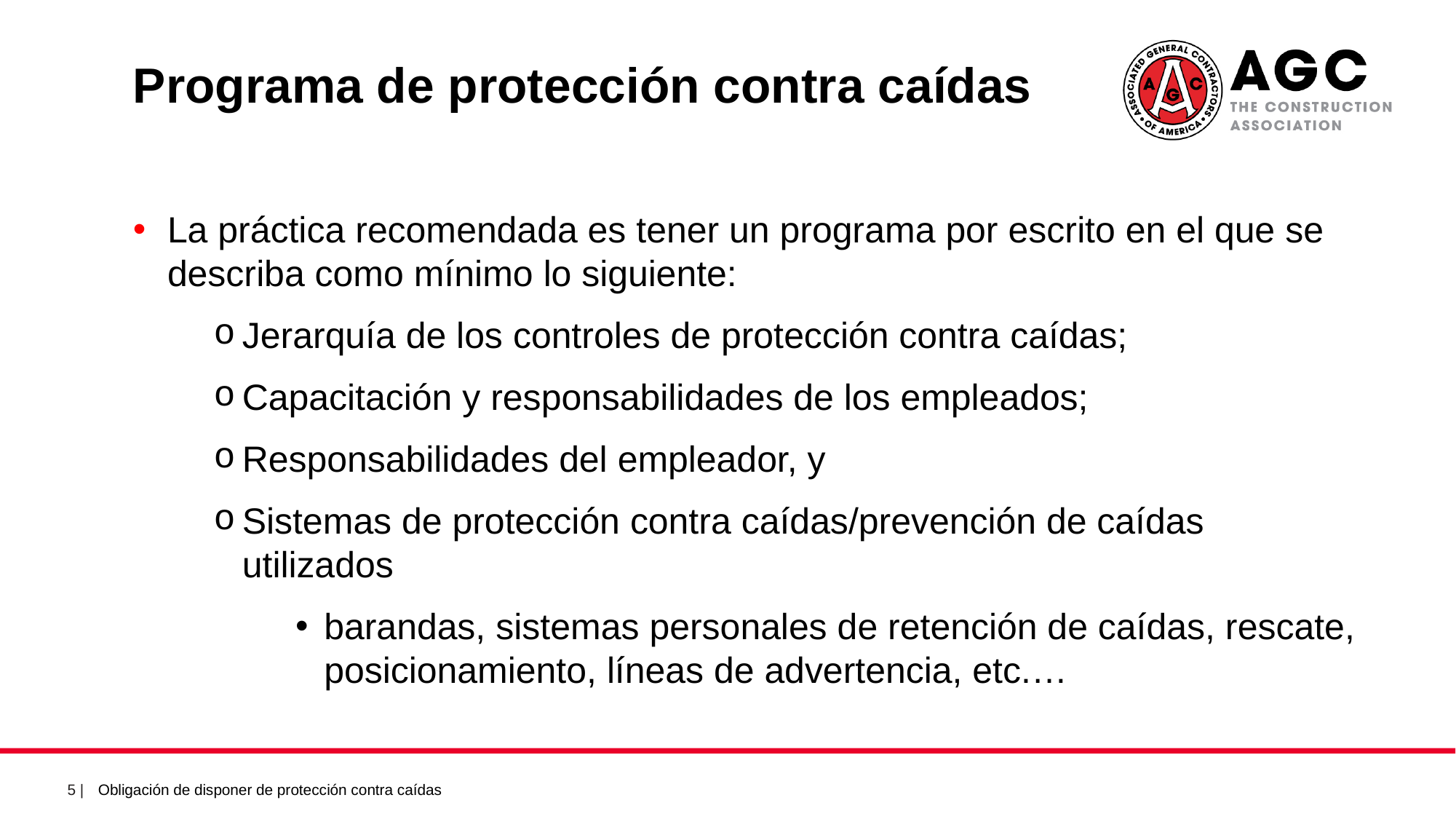

Programa de protección contra caídas 2
La práctica recomendada es tener un programa por escrito en el que se describa como mínimo lo siguiente:
Jerarquía de los controles de protección contra caídas;
Capacitación y responsabilidades de los empleados;
Responsabilidades del empleador, y
Sistemas de protección contra caídas/prevención de caídas utilizados
barandas, sistemas personales de retención de caídas, rescate, posicionamiento, líneas de advertencia, etc.…
Obligación de disponer de protección contra caídas